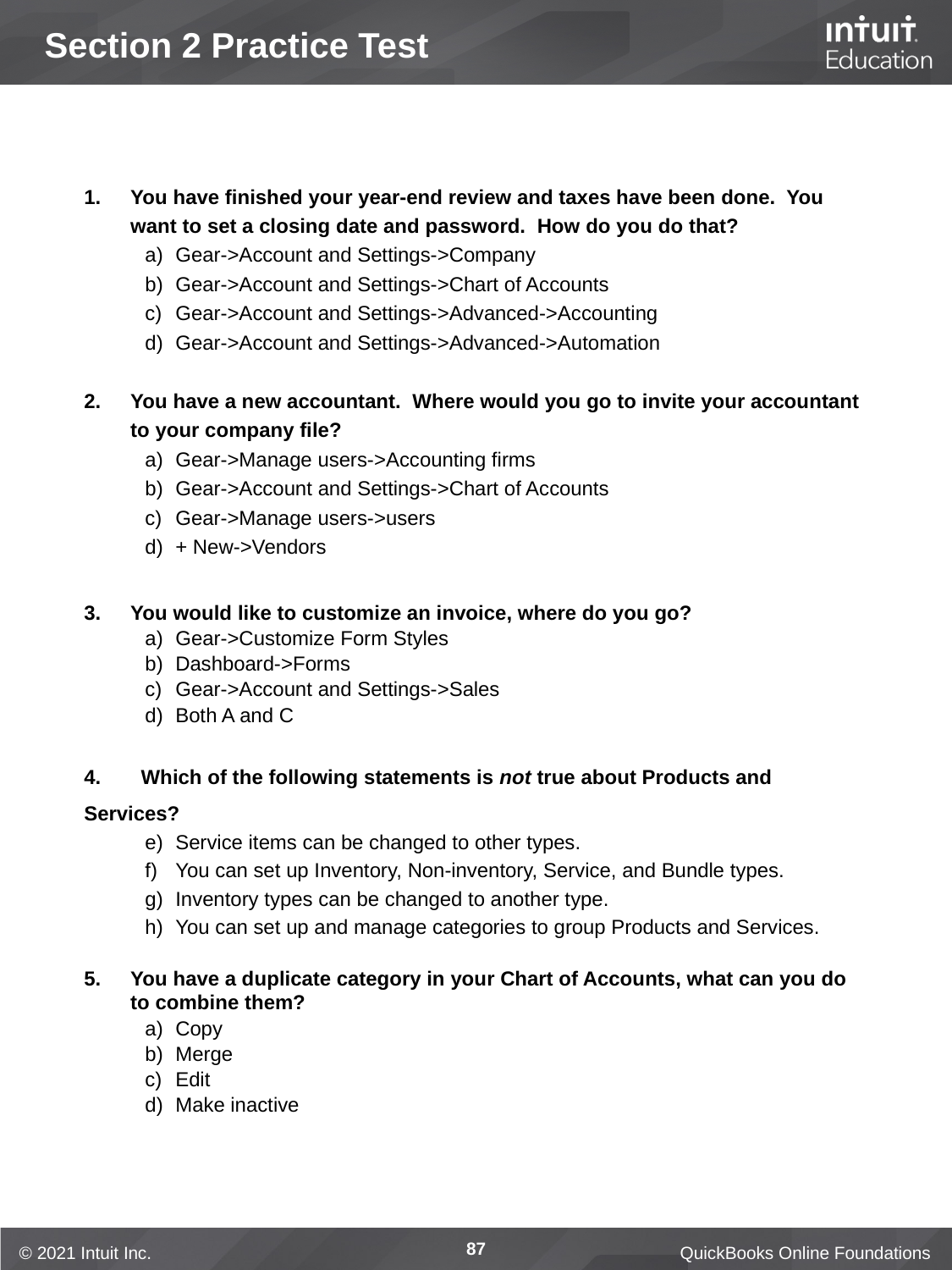

# Section 2 Practice Test

You have finished your year-end review and taxes have been done.  You want to set a closing date and password.  How do you do that?
Gear->Account and Settings->Company
Gear->Account and Settings->Chart of Accounts
Gear->Account and Settings->Advanced->Accounting
Gear->Account and Settings->Advanced->Automation

You have a new accountant.  Where would you go to invite your accountant to your company file?
Gear->Manage users->Accounting firms
Gear->Account and Settings->Chart of Accounts
Gear->Manage users->users
+ New->Vendors

You would like to customize an invoice, where do you go?
Gear->Customize Form Styles
Dashboard->Forms
Gear->Account and Settings->Sales
Both A and C

4.       Which of the following statements is not true about Products and Services?
Service items can be changed to other types.
You can set up Inventory, Non-inventory, Service, and Bundle types.
Inventory types can be changed to another type.
You can set up and manage categories to group Products and Services.

You have a duplicate category in your Chart of Accounts, what can you do to combine them?
Copy
Merge
Edit
Make inactive

87